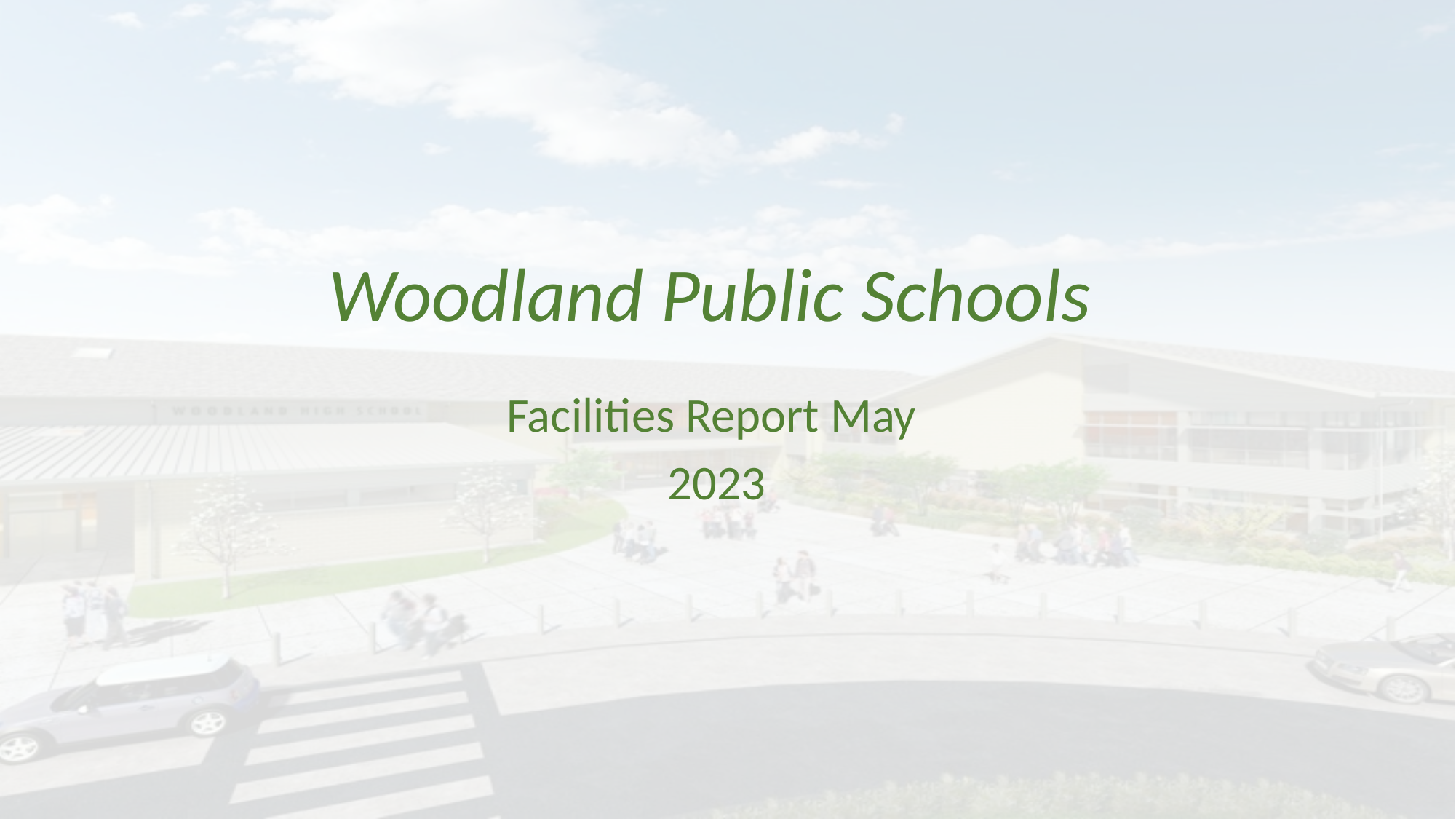

# Woodland Public Schools
Facilities Report May
 2023